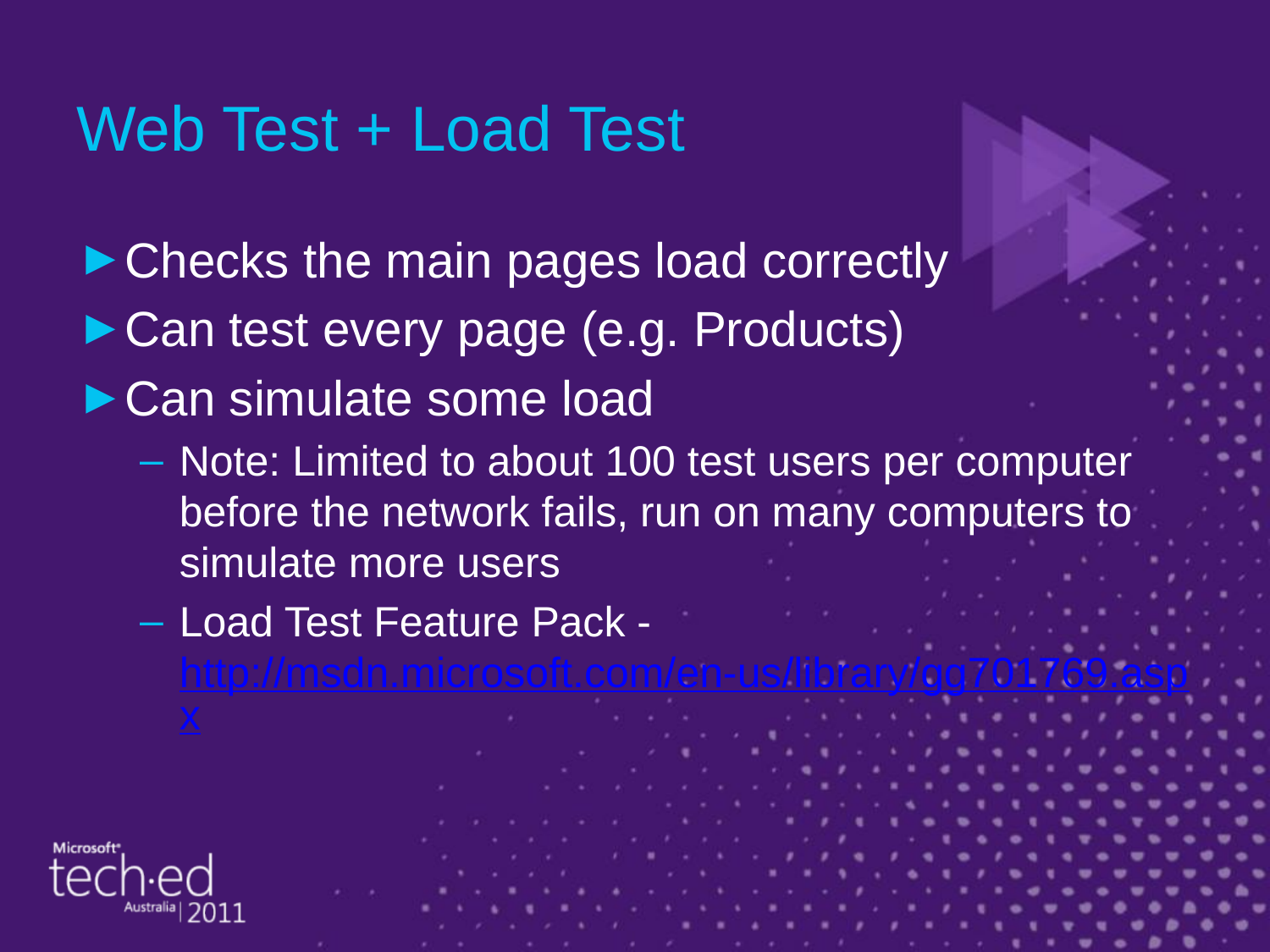

# Web Test + Load Test
Checks the main pages load correctly
Can test every page (e.g. Products)
Can simulate some load
Note: Limited to about 100 test users per computer before the network fails, run on many computers to simulate more users
Load Test Feature Pack - http://msdn.microsoft.com/en-us/library/gg701769.aspx